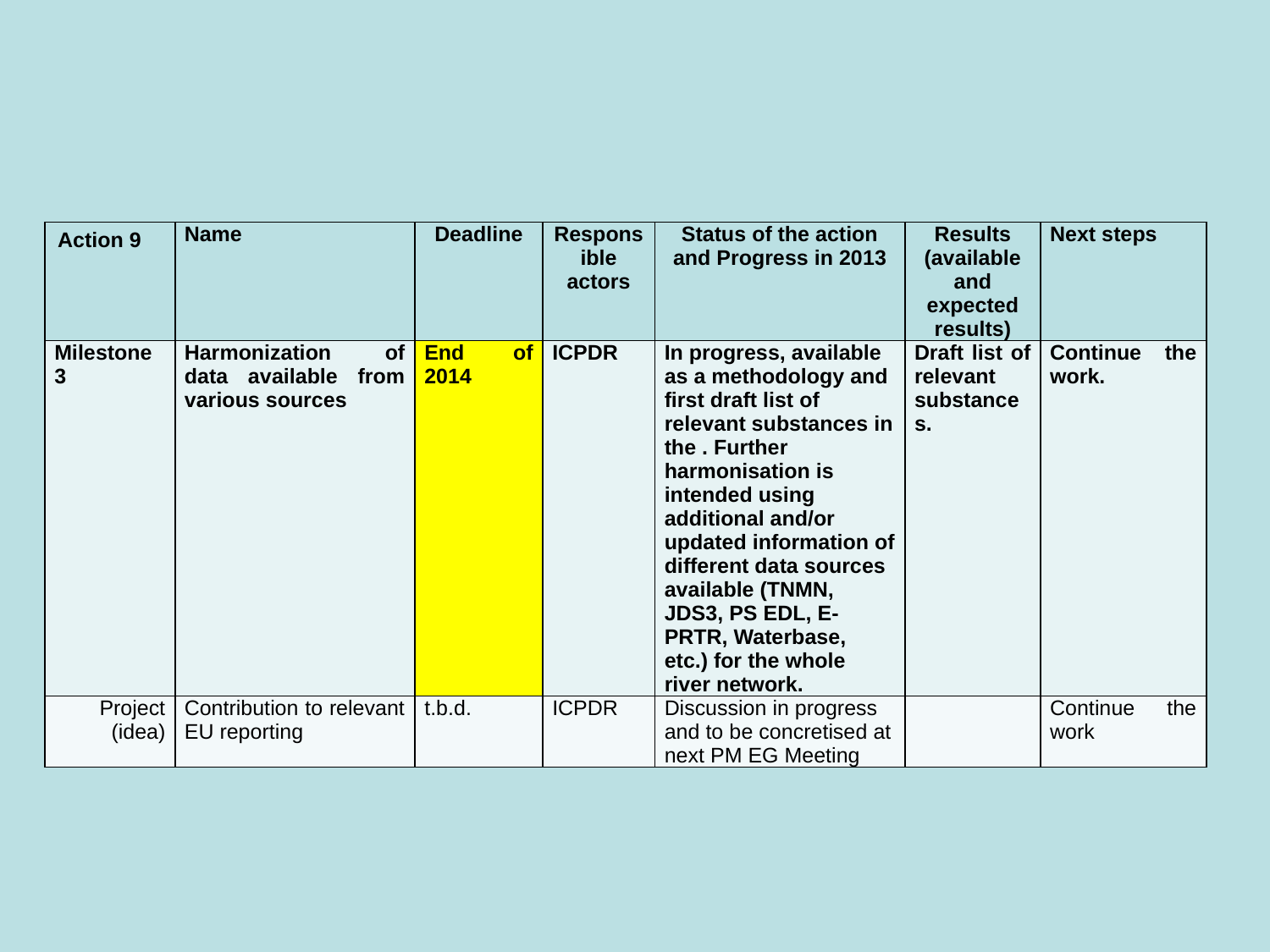

#
| Action 9 | Name | Deadline | Responsible actors | Status of the action and Progress in 2013 | Results (available and expected results) | Next steps |
| --- | --- | --- | --- | --- | --- | --- |
| Milestone 3 | Harmonization of data available from various sources | End of 2014 | ICPDR | In progress, available as a methodology and first draft list of relevant substances in the . Further harmonisation is intended using additional and/or updated information of different data sources available (TNMN, JDS3, PS EDL, E-PRTR, Waterbase, etc.) for the whole river network. | Draft list of relevant substances. | Continue the work. |
| Project (idea) | Contribution to relevant EU reporting | t.b.d. | ICPDR | Discussion in progress and to be concretised at next PM EG Meeting |  | Continue the work |